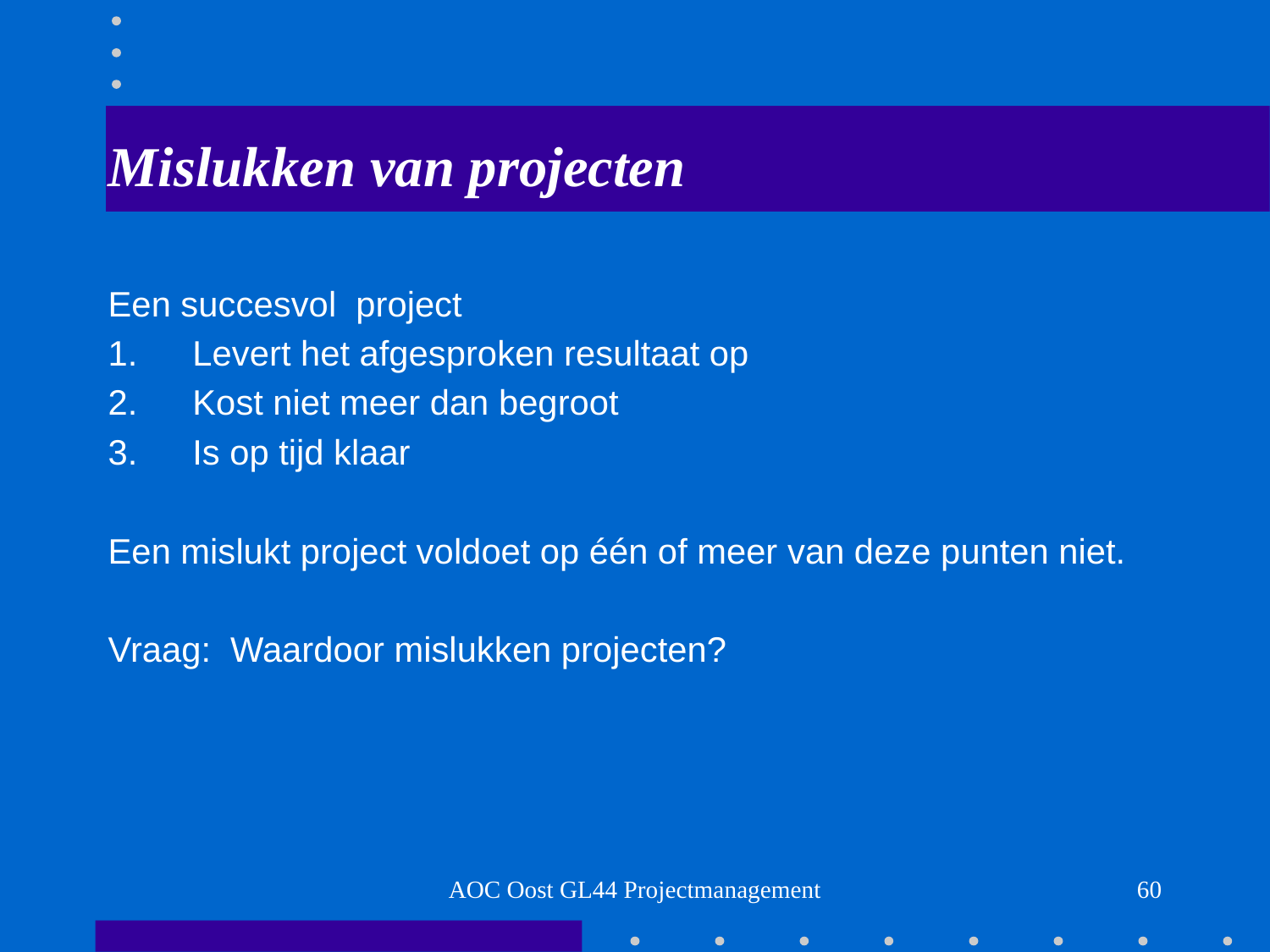

# Mislukken van projecten
Een succesvol  project
Levert het afgesproken resultaat op
Kost niet meer dan begroot
Is op tijd klaar

Een mislukt project voldoet op één of meer van deze punten niet.

Vraag:  Waardoor mislukken projecten?

AOC Oost GL44 Projectmanagement
60